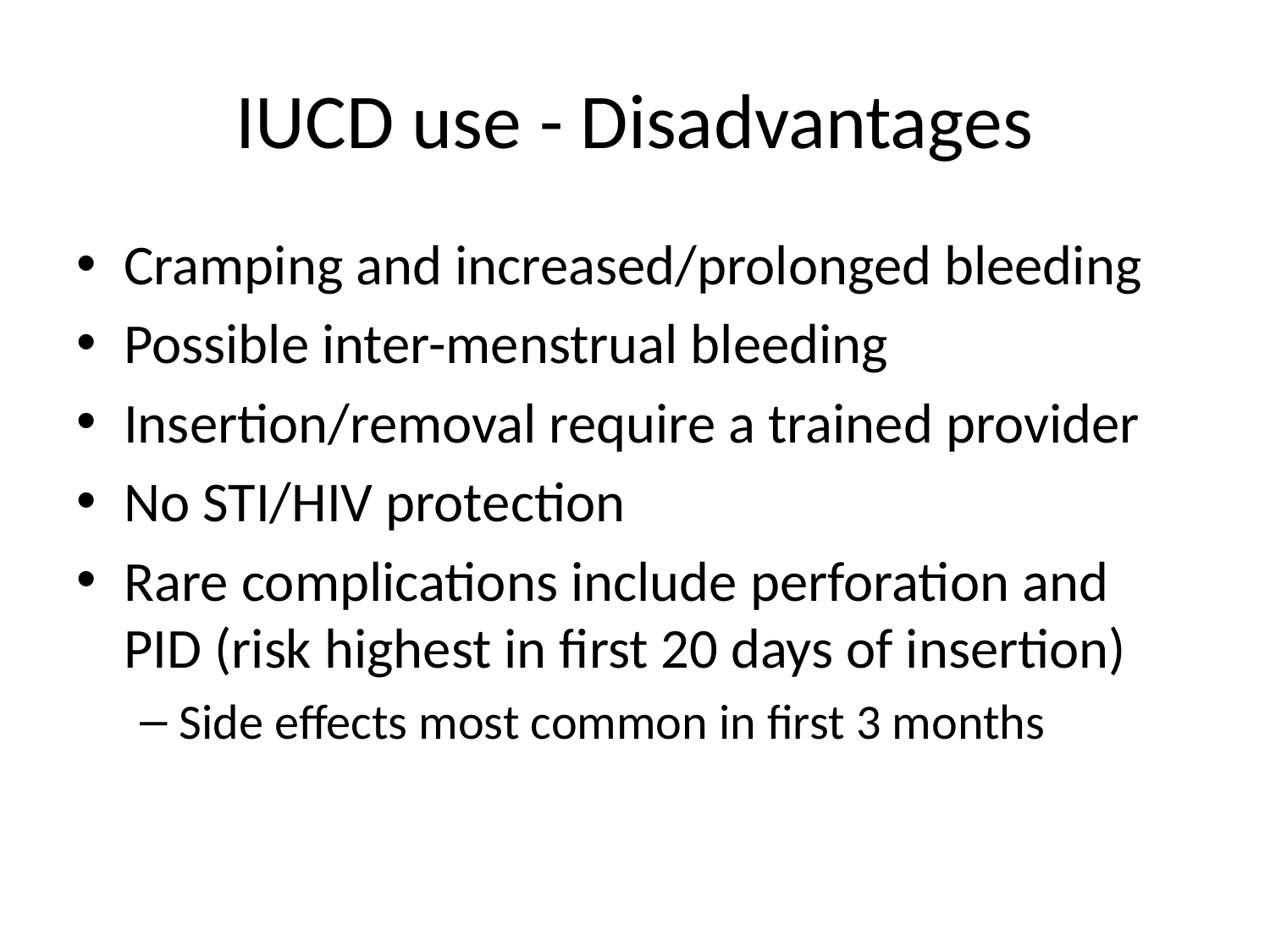

# IUCD use - Disadvantages
Cramping and increased/prolonged bleeding
Possible inter-menstrual bleeding
Insertion/removal require a trained provider
No STI/HIV protection
Rare complications include perforation and PID (risk highest in first 20 days of insertion)
Side effects most common in first 3 months